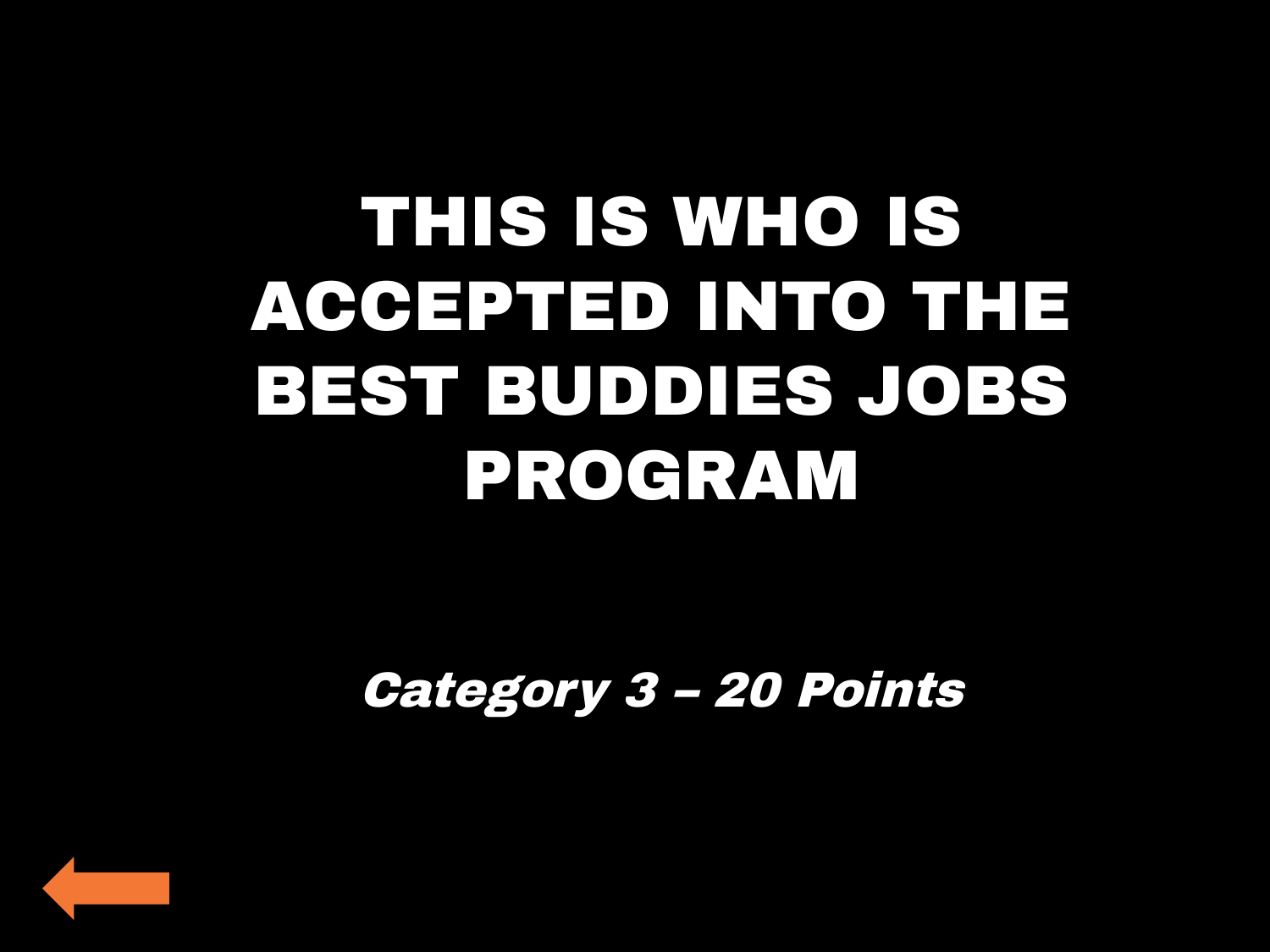

THIS IS WHO IS ACCEPTED INTO THE BEST BUDDIES JOBS PROGRAM

Category 3 – 20 Points